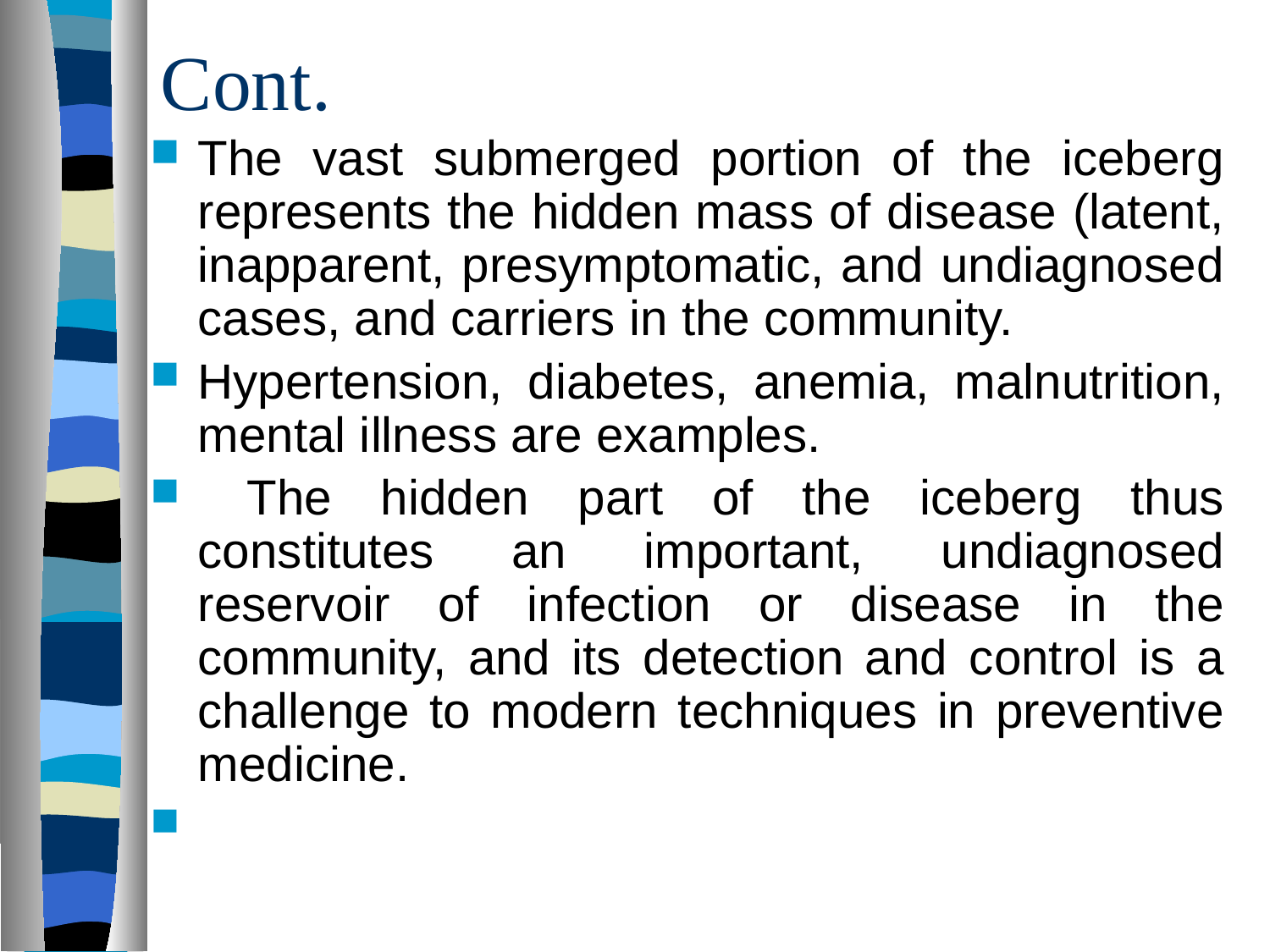

# Cont.
The vast submerged portion of the iceberg represents the hidden mass of disease (latent, inapparent, presymptomatic, and undiagnosed cases, and carriers in the community.
Hypertension, diabetes, anemia, malnutrition, mental illness are examples.
 The hidden part of the iceberg thus constitutes an important, undiagnosed reservoir of infection or disease in the community, and its detection and control is a challenge to modern techniques in preventive medicine.